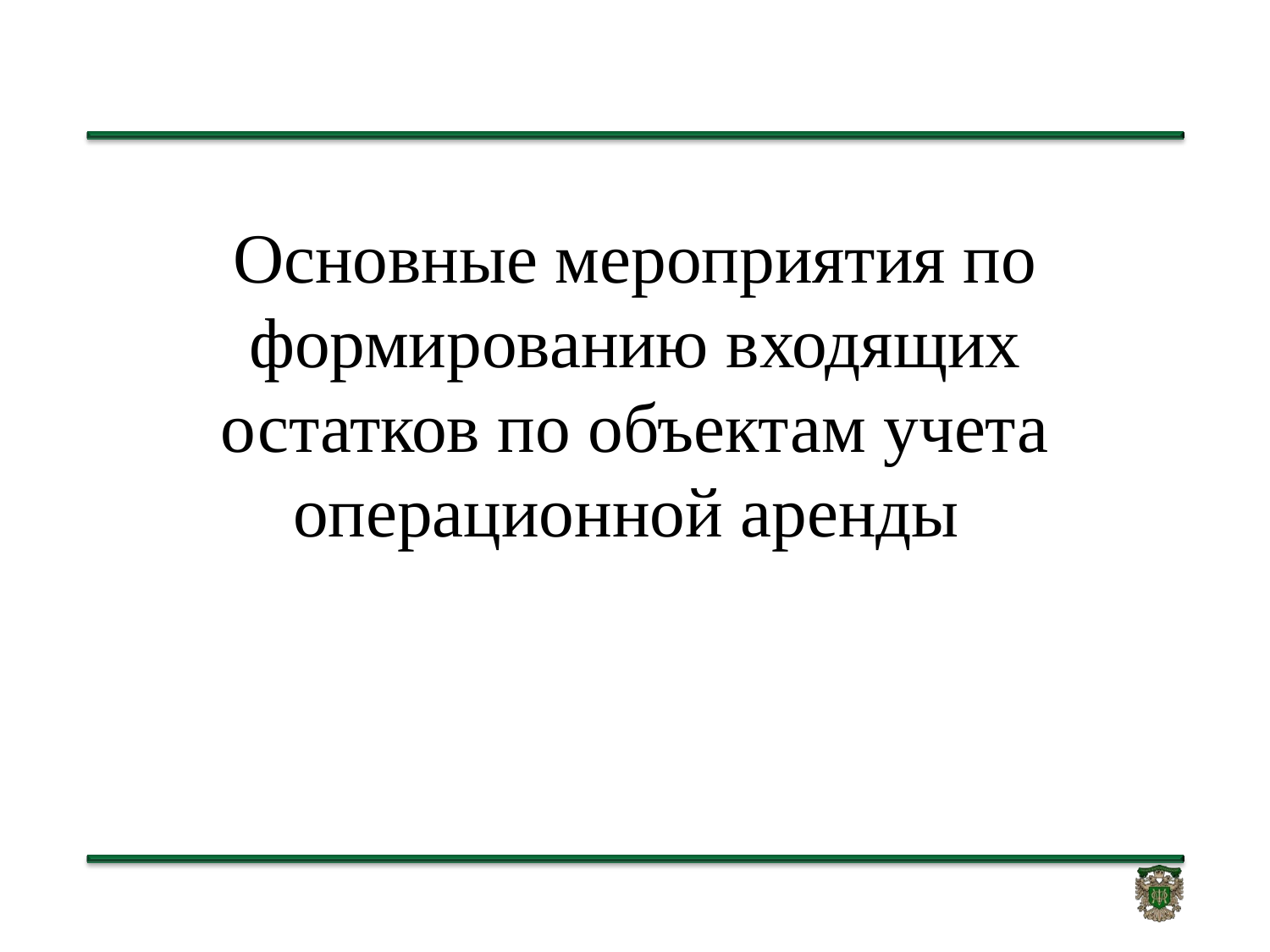

Основные мероприятия по формированию входящих остатков по объектам учета операционной аренды